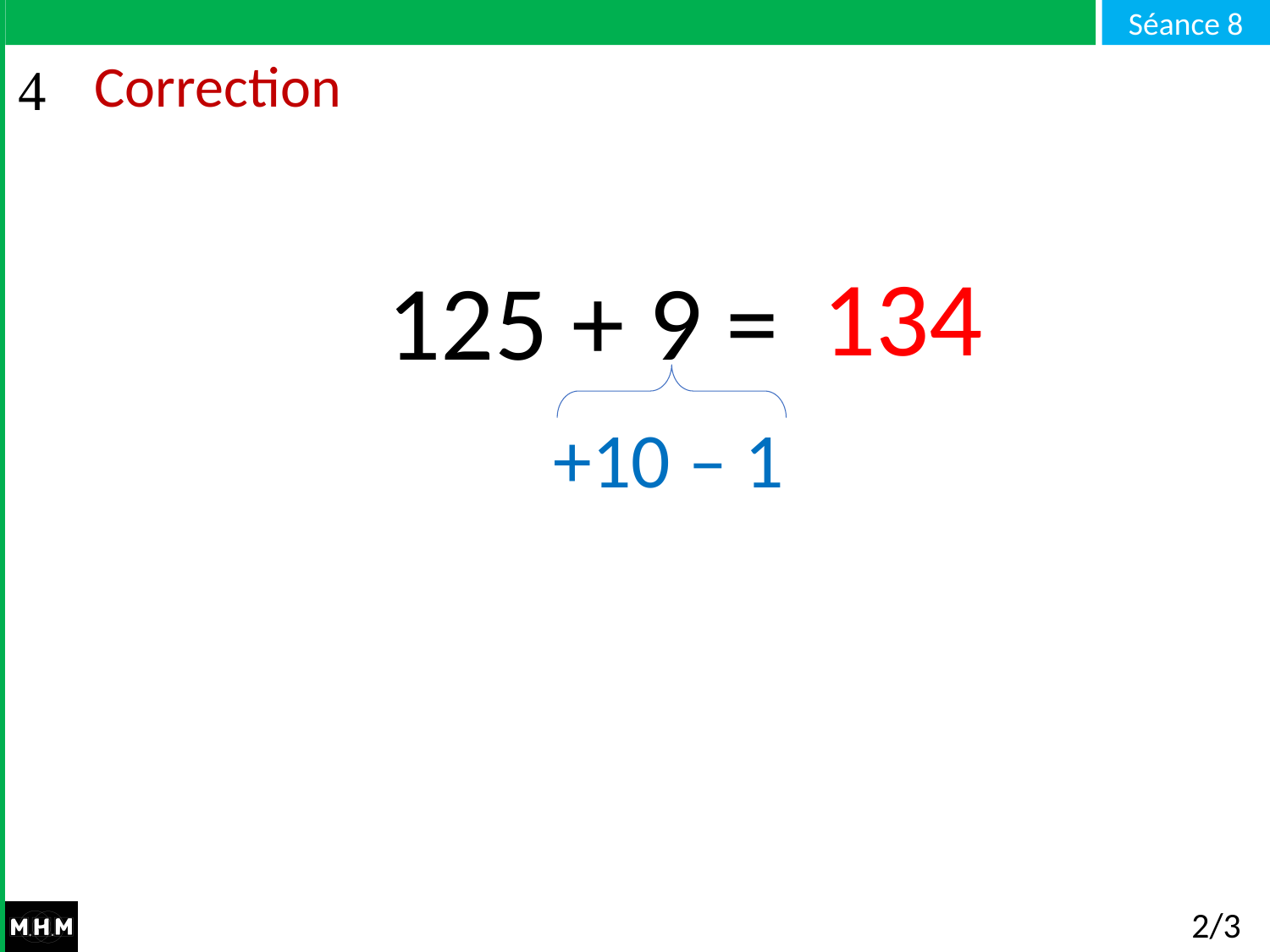

# Correction
134
125 + 9 =

+10 – 1
2/3